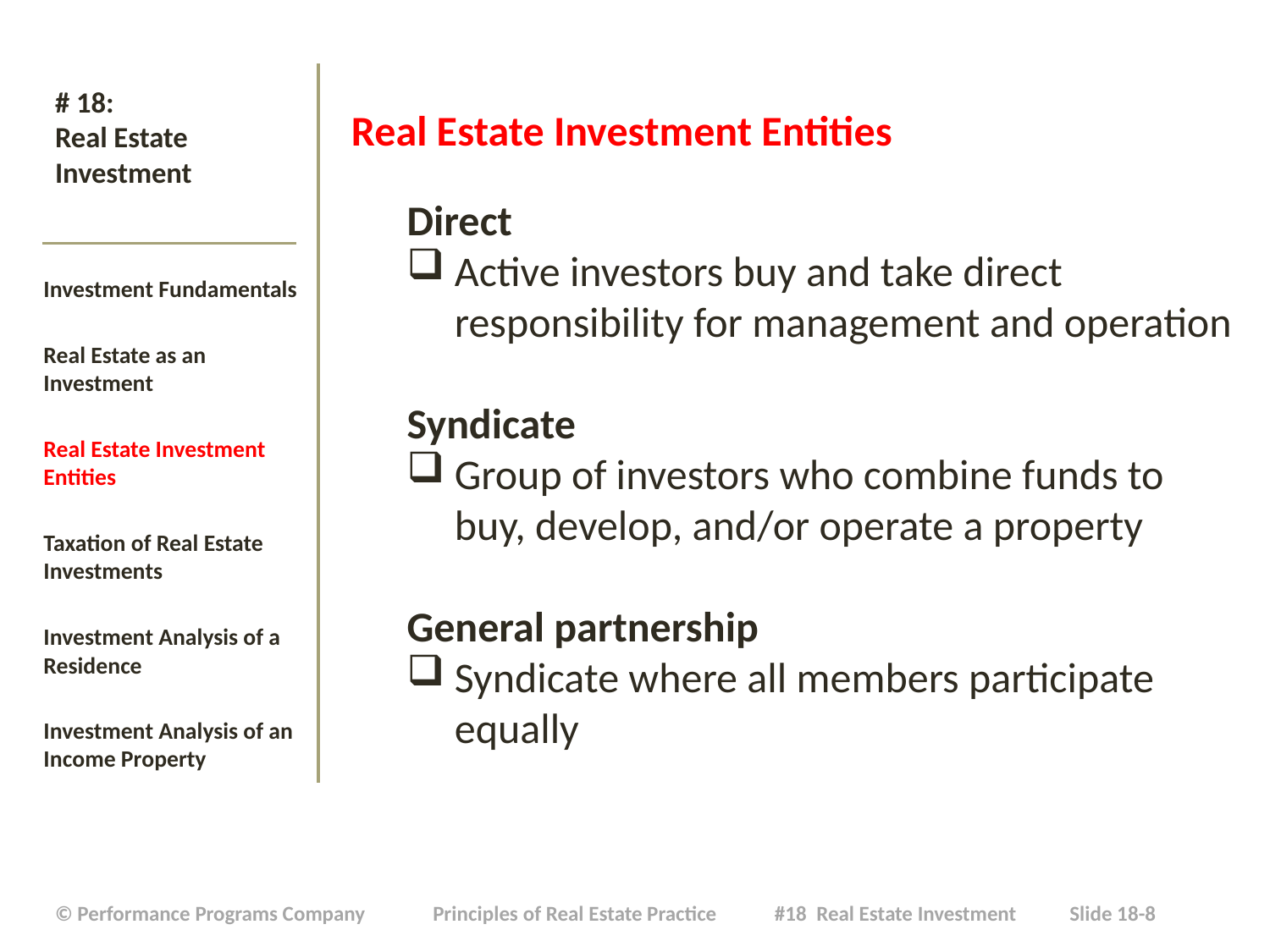

Real Estate Investment Entities

Direct
Active investors buy and take direct responsibility for management and operation

Syndicate
Group of investors who combine funds to buy, develop, and/or operate a property
General partnership
Syndicate where all members participate equally
# # 18: Real Estate Investment

Investment Fundamentals

Real Estate as an Investment

Real Estate Investment Entities

Taxation of Real Estate Investments

Investment Analysis of a Residence

Investment Analysis of an Income Property

| © Performance Programs Company Principles of Real Estate Practice #18 Real Estate Investment Slide 18-8 |
| --- |